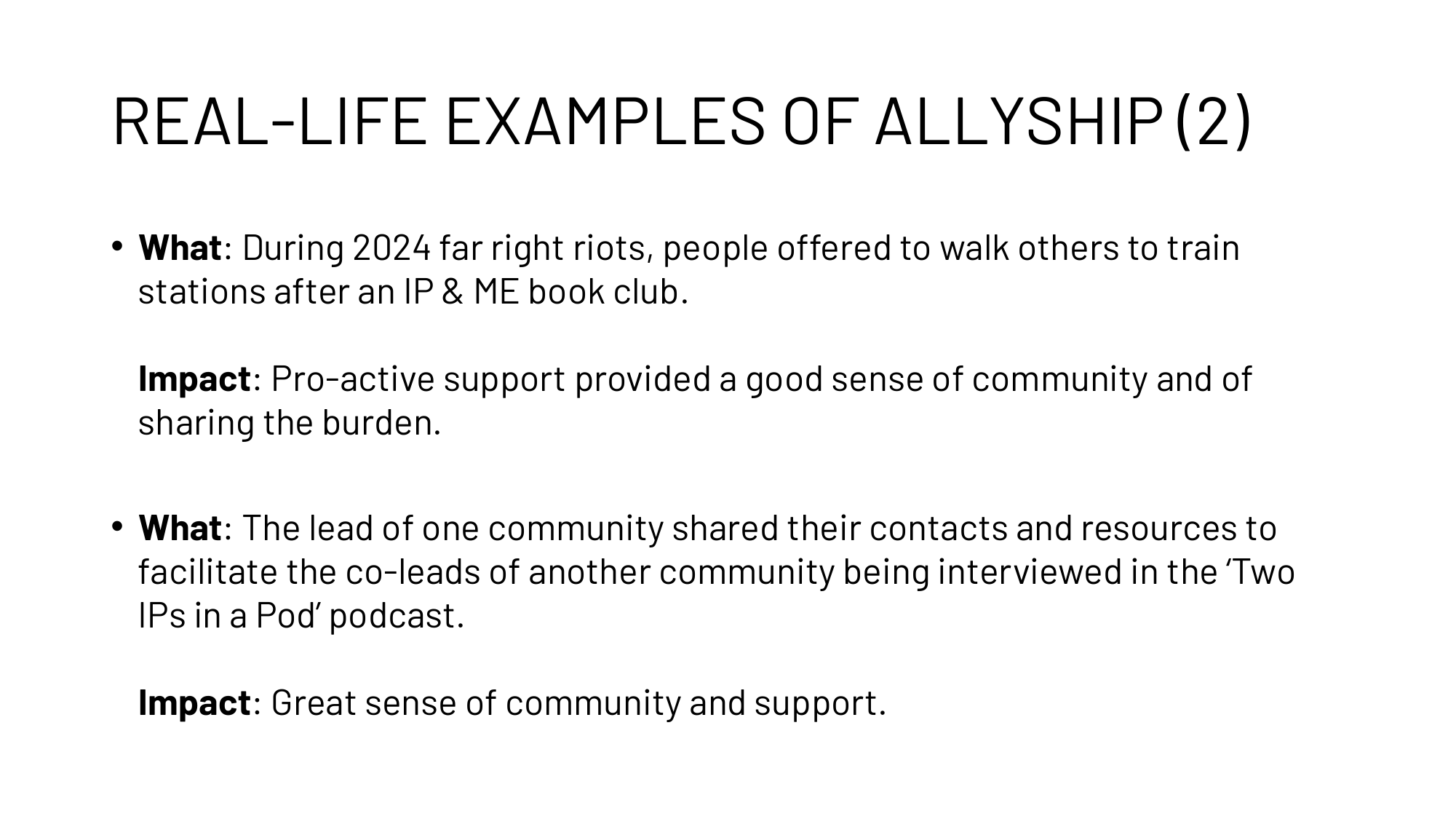

# REAL-LIFE EXAMPLES OF ALLYSHIP (2)
What: During 2024 far right riots, people offered to walk others to train stations after an IP & ME book club.
Impact: Pro-active support provided a good sense of community and of sharing the burden.

What: The lead of one community shared their contacts and resources to facilitate the co-leads of another community being interviewed in the ‘Two IPs in a Pod’ podcast.
Impact: Great sense of community and support.